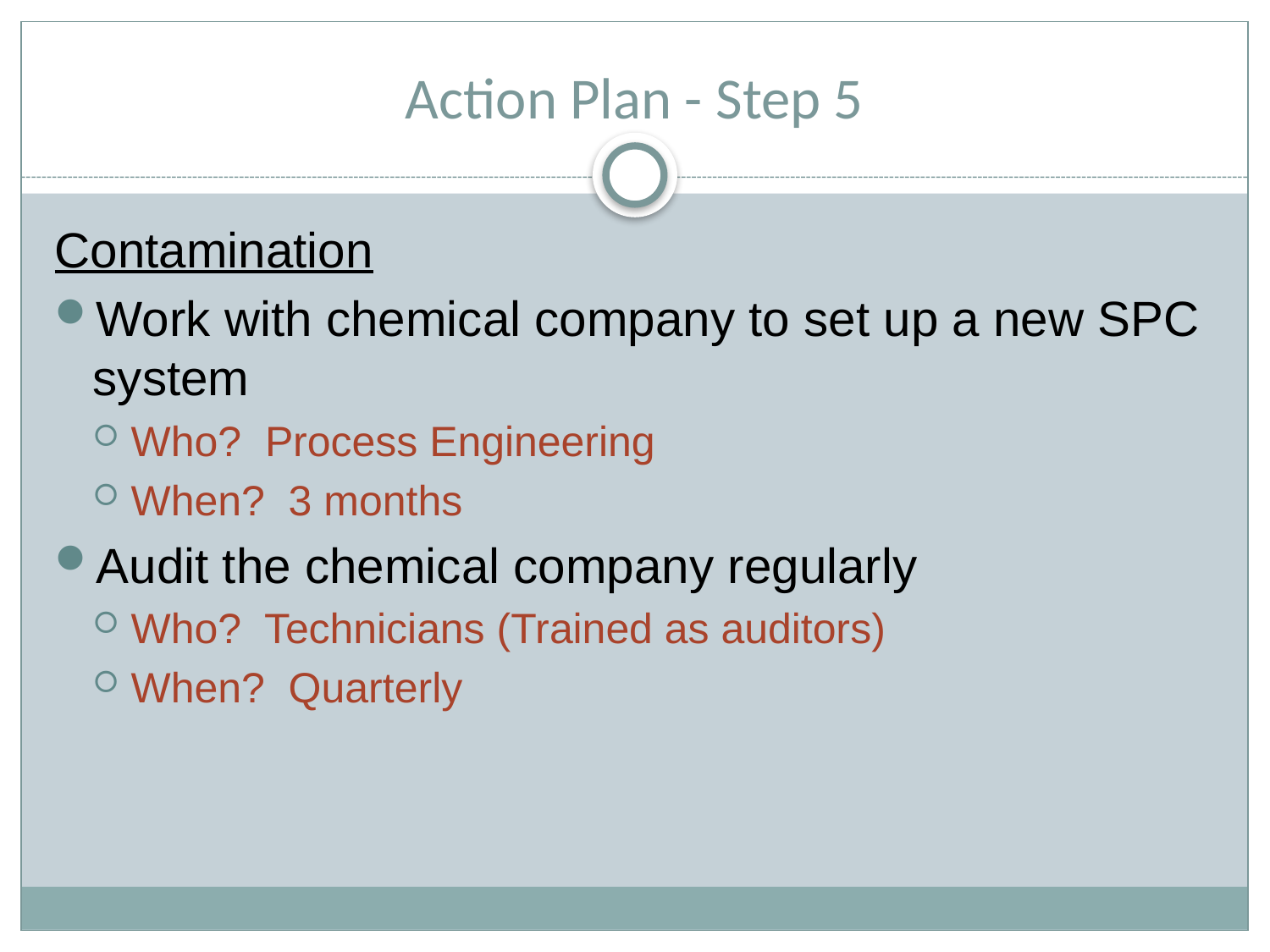

# Action Plan - Step 5
Contamination
Work with chemical company to set up a new SPC system
Who?  Process Engineering
When?  3 months
Audit the chemical company regularly
Who?  Technicians (Trained as auditors)
When?  Quarterly